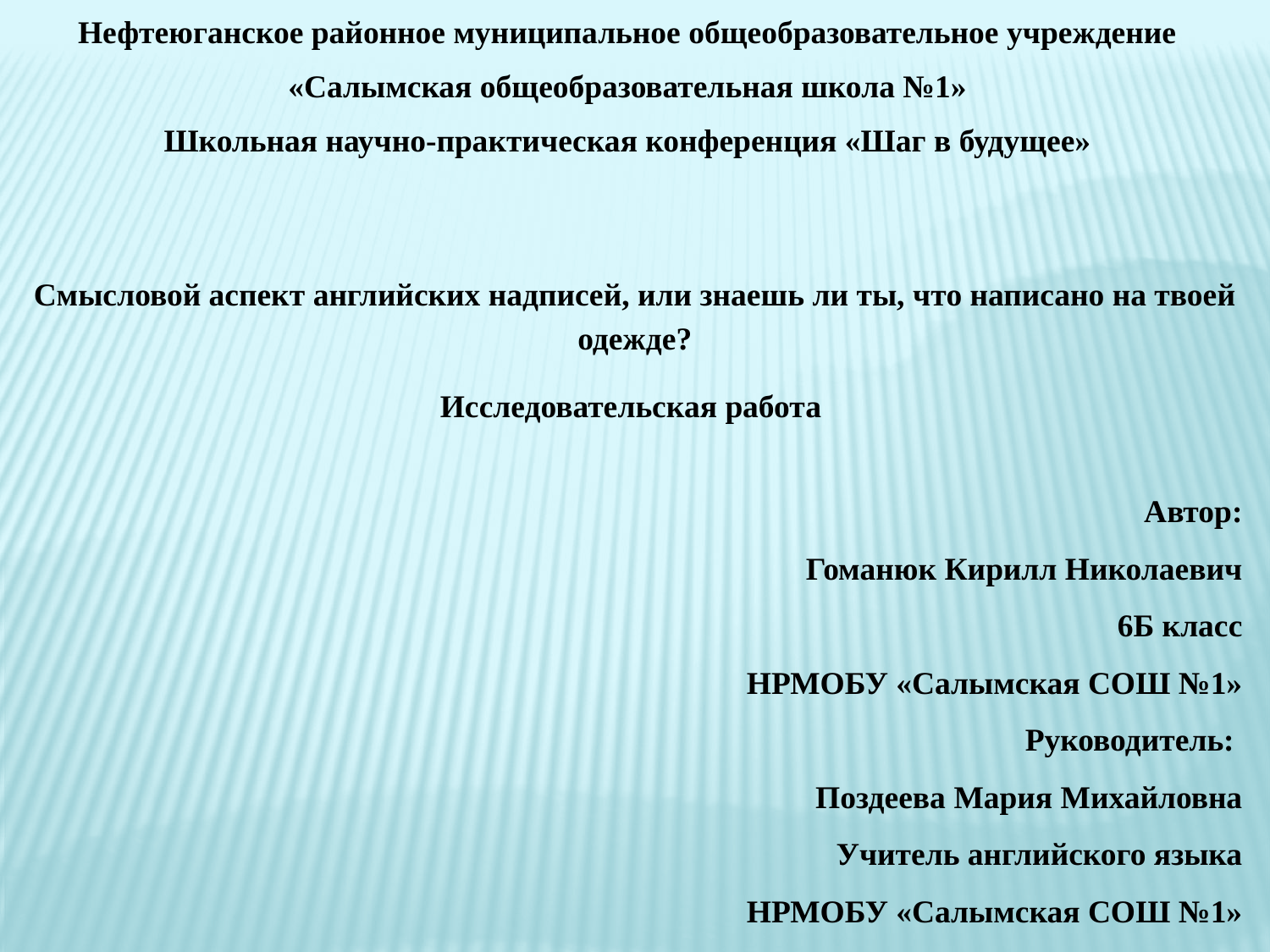

Нефтеюганское районное муниципальное общеобразовательное учреждение
«Салымская общеобразовательная школа №1»
Школьная научно-практическая конференция «Шаг в будущее»
Смысловой аспект английских надписей, или знаешь ли ты, что написано на твоей одежде?
Исследовательская работа
Автор:
Гоманюк Кирилл Николаевич
6Б класс
НРМОБУ «Салымская СОШ №1»
Руководитель:
Поздеева Мария Михайловна
Учитель английского языка
НРМОБУ «Салымская СОШ №1»